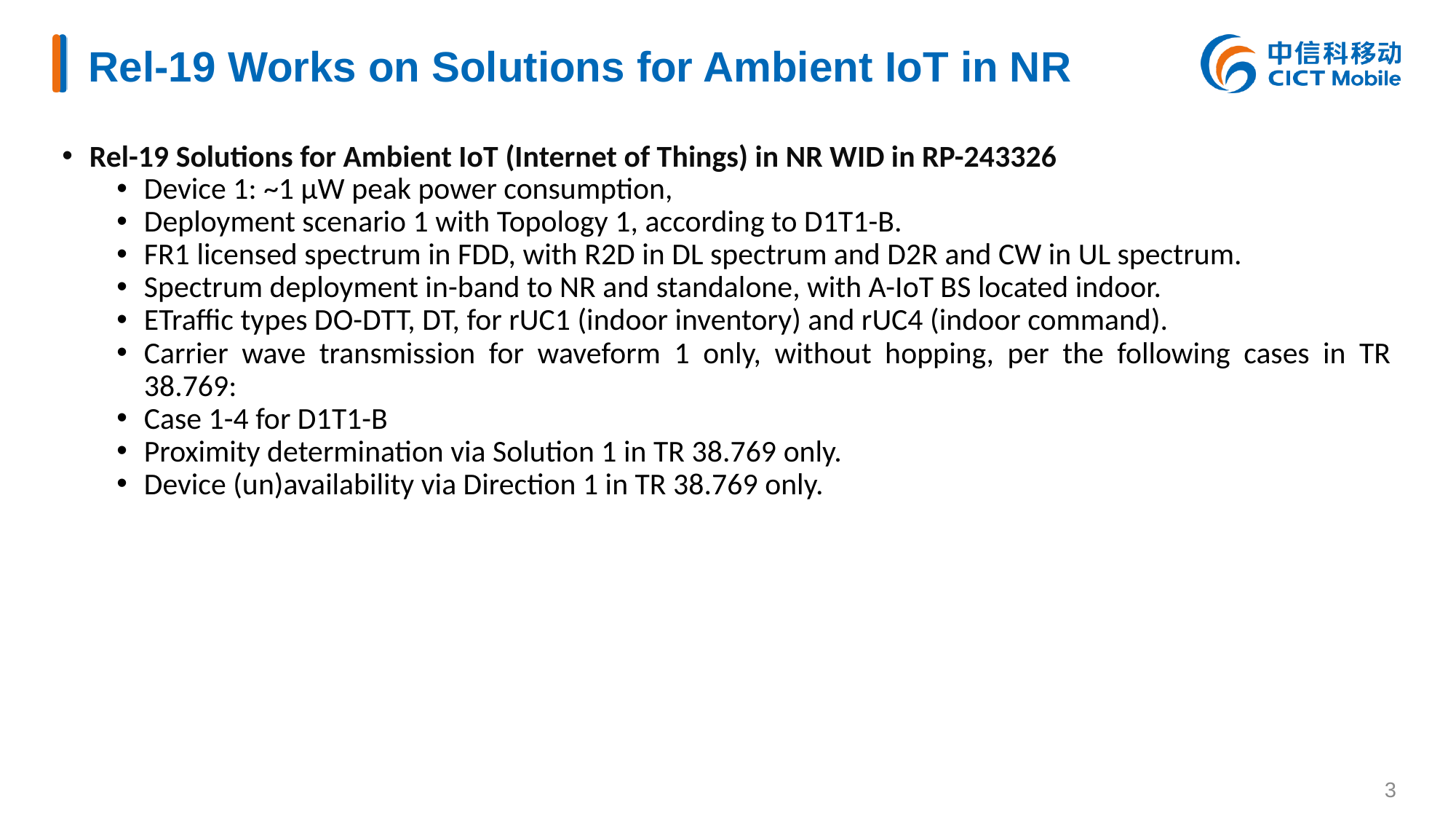

# Rel-19 Works on Solutions for Ambient IoT in NR
Rel-19 Solutions for Ambient IoT (Internet of Things) in NR WID in RP-243326
Device 1: ~1 µW peak power consumption,
Deployment scenario 1 with Topology 1, according to D1T1-B.
FR1 licensed spectrum in FDD, with R2D in DL spectrum and D2R and CW in UL spectrum.
Spectrum deployment in-band to NR and standalone, with A-IoT BS located indoor.
ETraffic types DO-DTT, DT, for rUC1 (indoor inventory) and rUC4 (indoor command).
Carrier wave transmission for waveform 1 only, without hopping, per the following cases in TR 38.769:
Case 1-4 for D1T1-B
Proximity determination via Solution 1 in TR 38.769 only.
Device (un)availability via Direction 1 in TR 38.769 only.

3